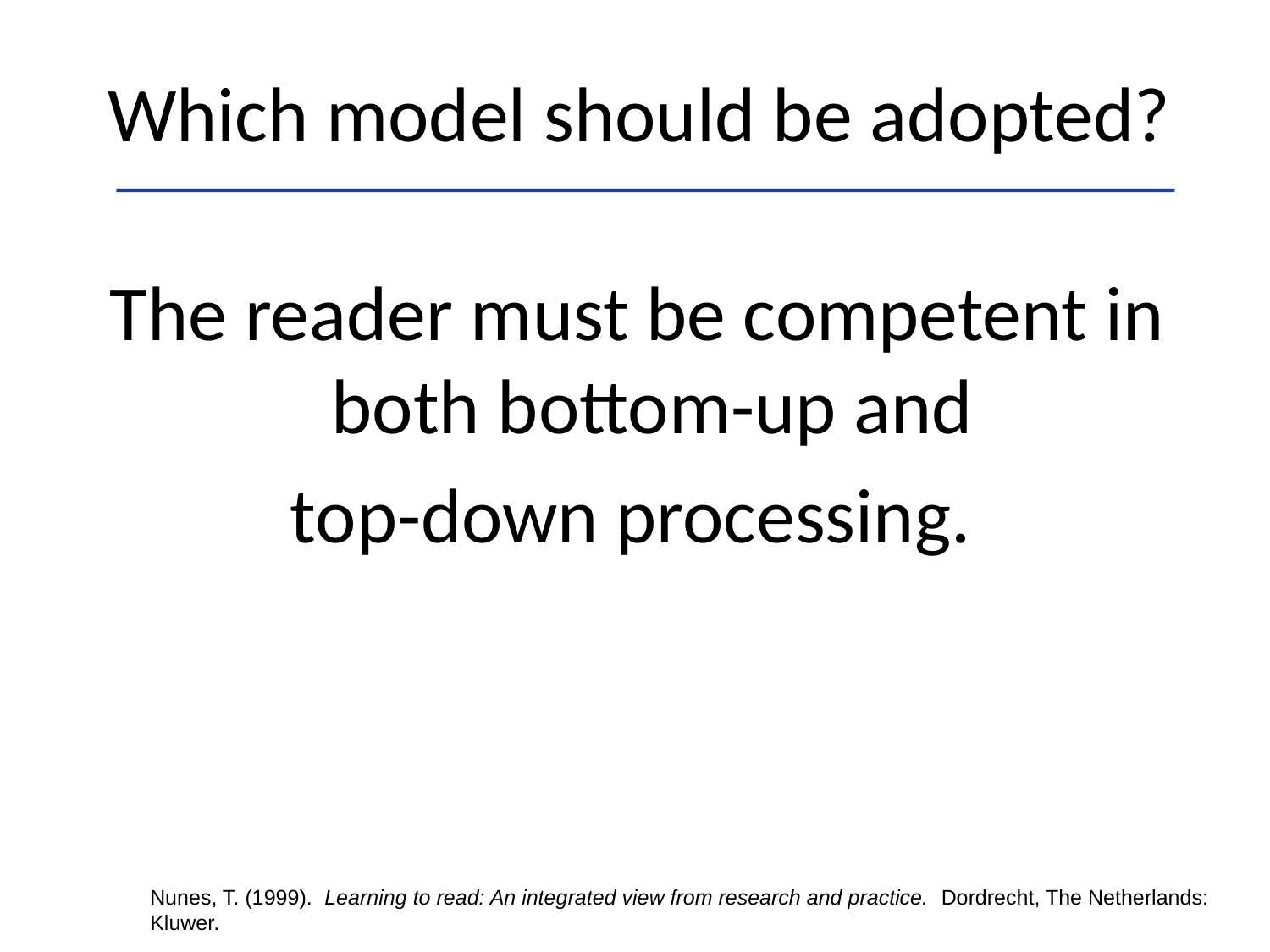

# Which model should be adopted?

The reader must be competent in both bottom-up and
top-down processing.

Nunes, T. (1999).  Learning to read: An integrated view from research and practice.  Dordrecht, The Netherlands: Kluwer.